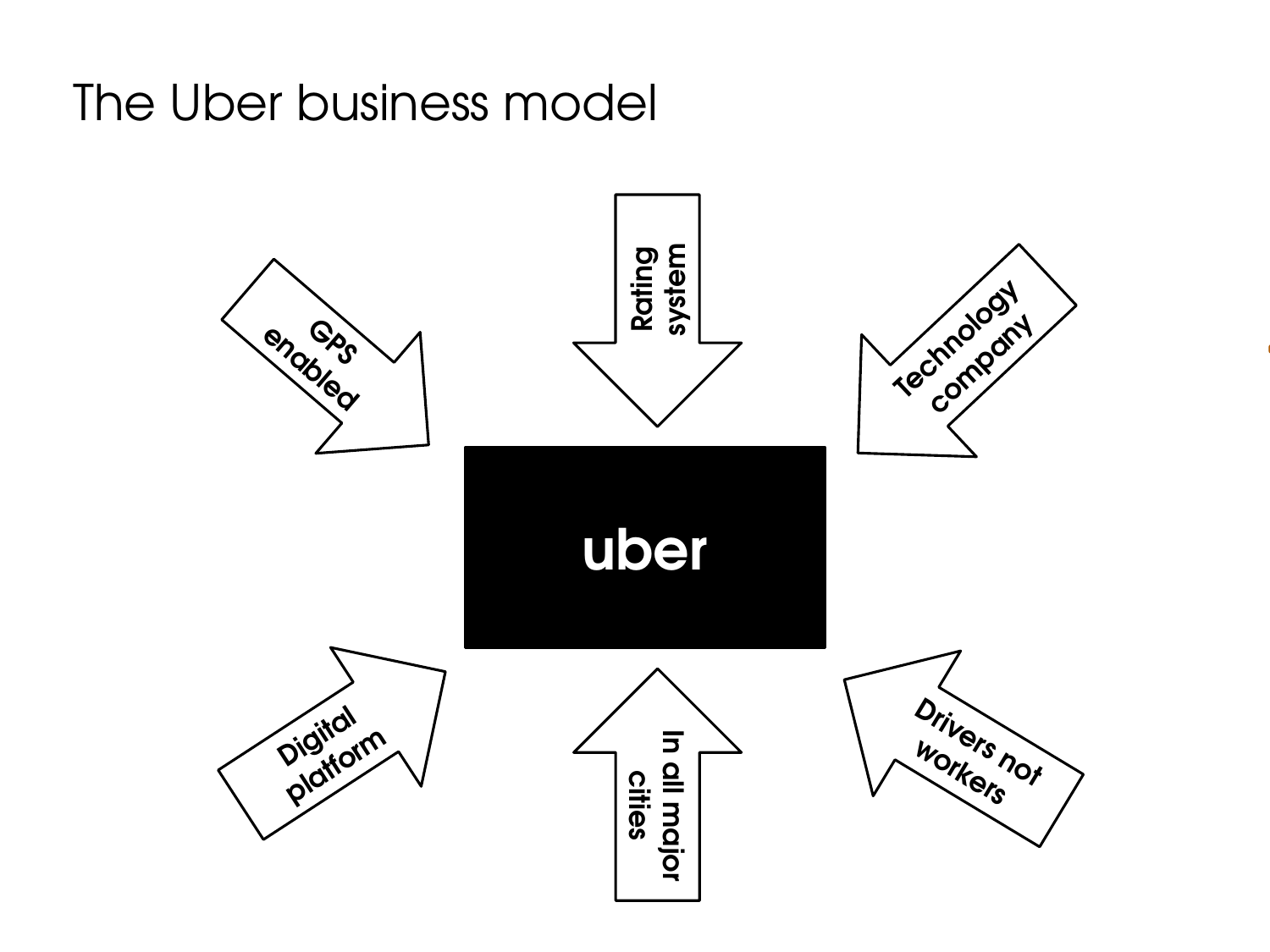

The Uber business model
Rating system
Technology company
GPS enabled

uber
Digital platform
Drivers not workers
In all major cities